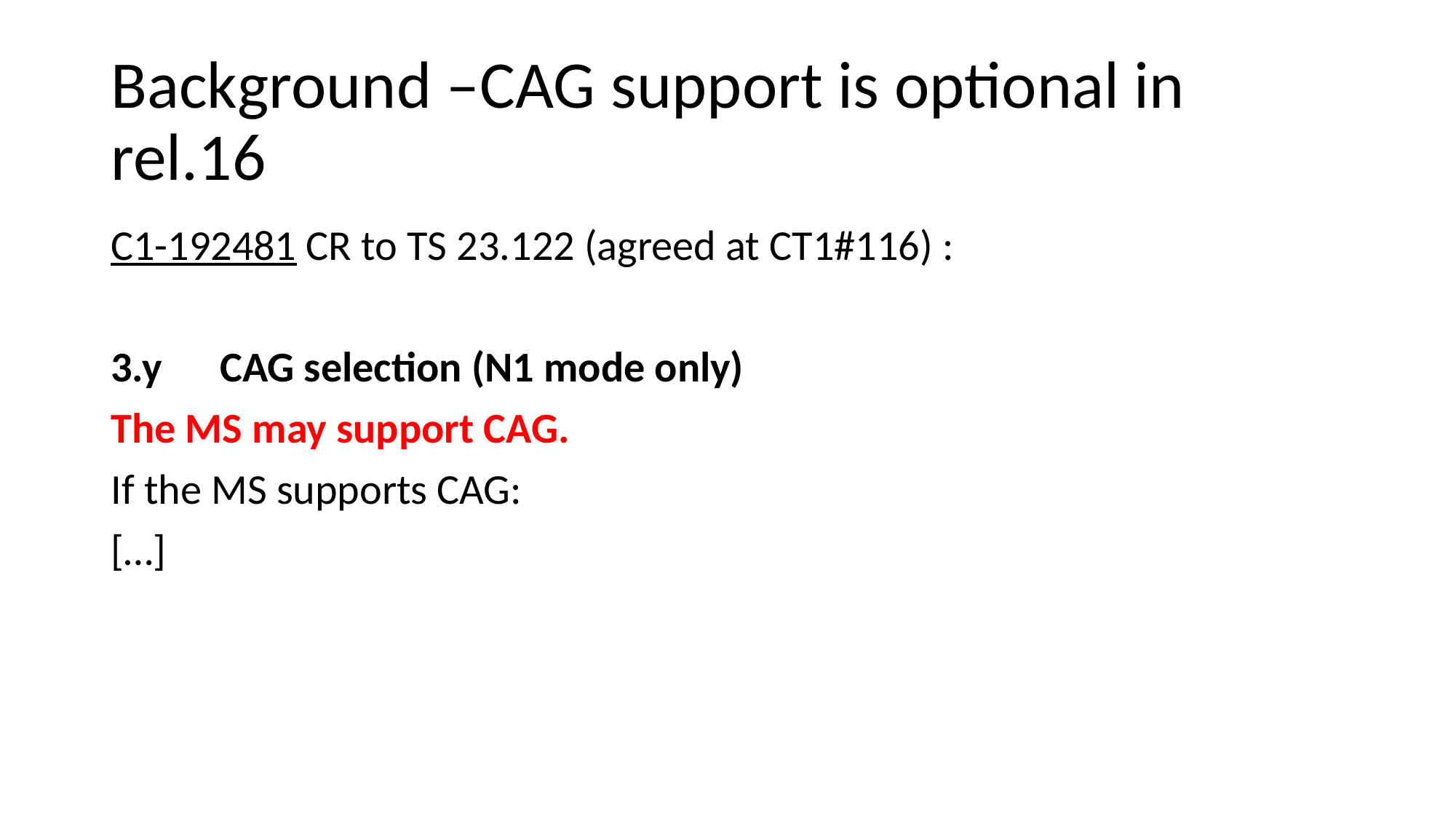

# Background –CAG support is optional in rel.16
C1-192481 CR to TS 23.122 (agreed at CT1#116) :

3.y	CAG selection (N1 mode only)
The MS may support CAG.
If the MS supports CAG:
[…]